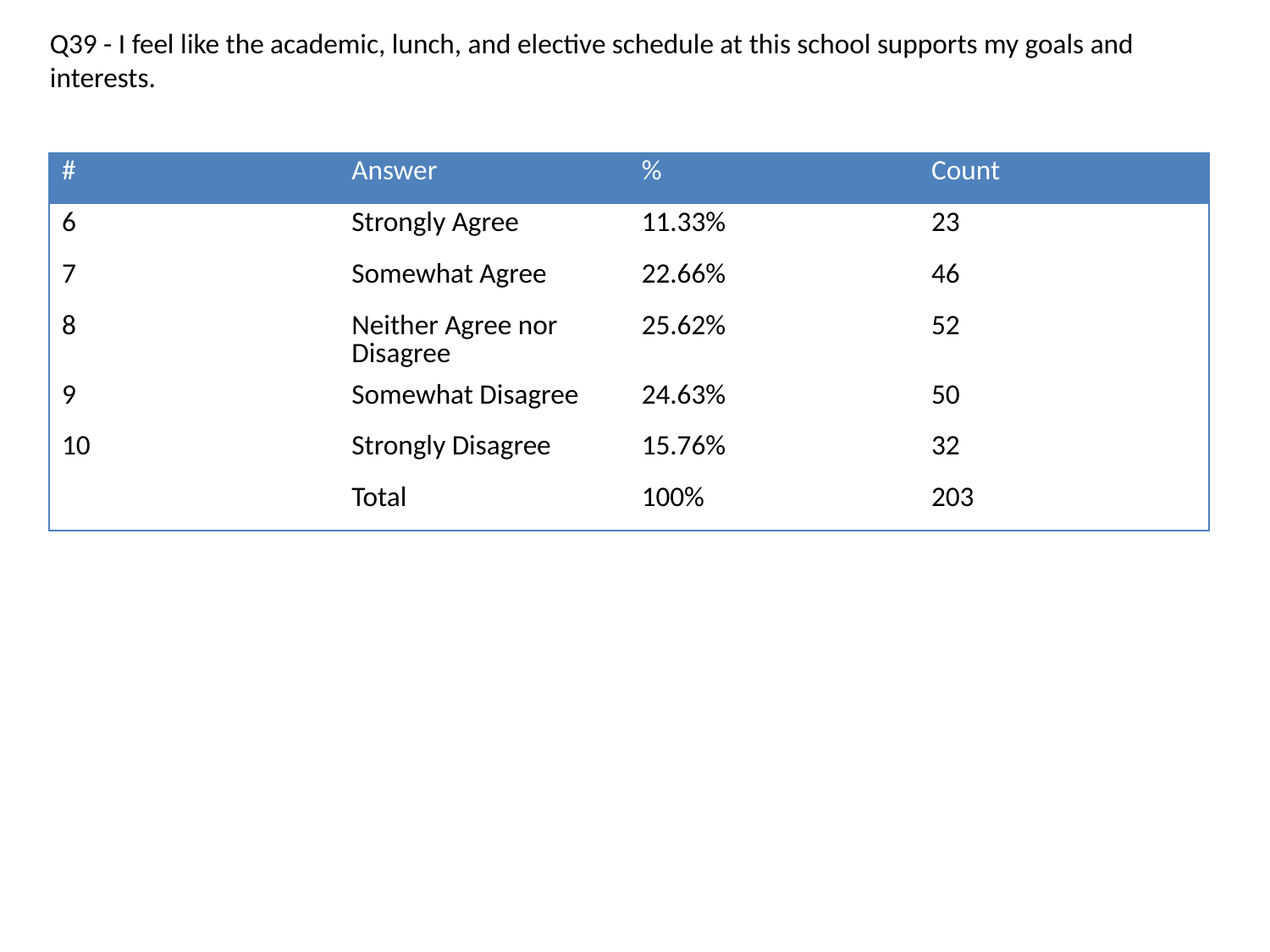

Q39 - I feel like the academic, lunch, and elective schedule at this school supports my goals and interests.
| # | Answer | % | Count |
| --- | --- | --- | --- |
| 6 | Strongly Agree | 11.33% | 23 |
| 7 | Somewhat Agree | 22.66% | 46 |
| 8 | Neither Agree nor Disagree | 25.62% | 52 |
| 9 | Somewhat Disagree | 24.63% | 50 |
| 10 | Strongly Disagree | 15.76% | 32 |
|  | Total | 100% | 203 |